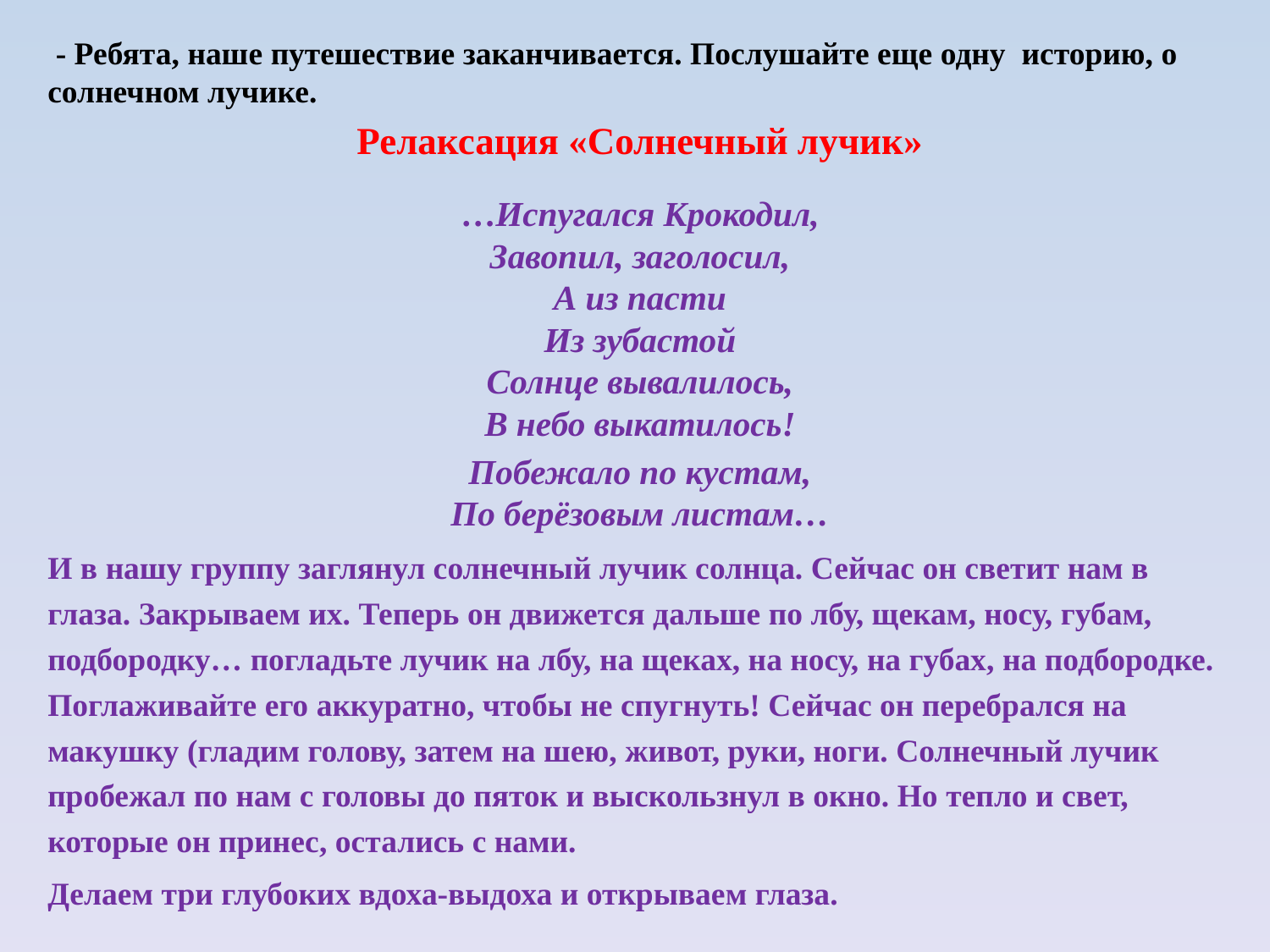

- Ребята, наше путешествие заканчивается. Послушайте еще одну  историю, о солнечном лучике.
Релаксация «Солнечный лучик»
…Испугался Крокодил,
Завопил, заголосил,
А из пасти
Из зубастой
Солнце вывалилось,
В небо выкатилось!
Побежало по кустам,
По берёзовым листам…
И в нашу группу заглянул солнечный лучик солнца. Сейчас он светит нам в глаза. Закрываем их. Теперь он движется дальше по лбу, щекам, носу, губам, подбородку… погладьте лучик на лбу, на щеках, на носу, на губах, на подбородке. Поглаживайте его аккуратно, чтобы не спугнуть! Сейчас он перебрался на макушку (гладим голову, затем на шею, живот, руки, ноги. Солнечный лучик пробежал по нам с головы до пяток и выскользнул в окно. Но тепло и свет, которые он принес, остались с нами.
Делаем три глубоких вдоха-выдоха и открываем глаза.

#